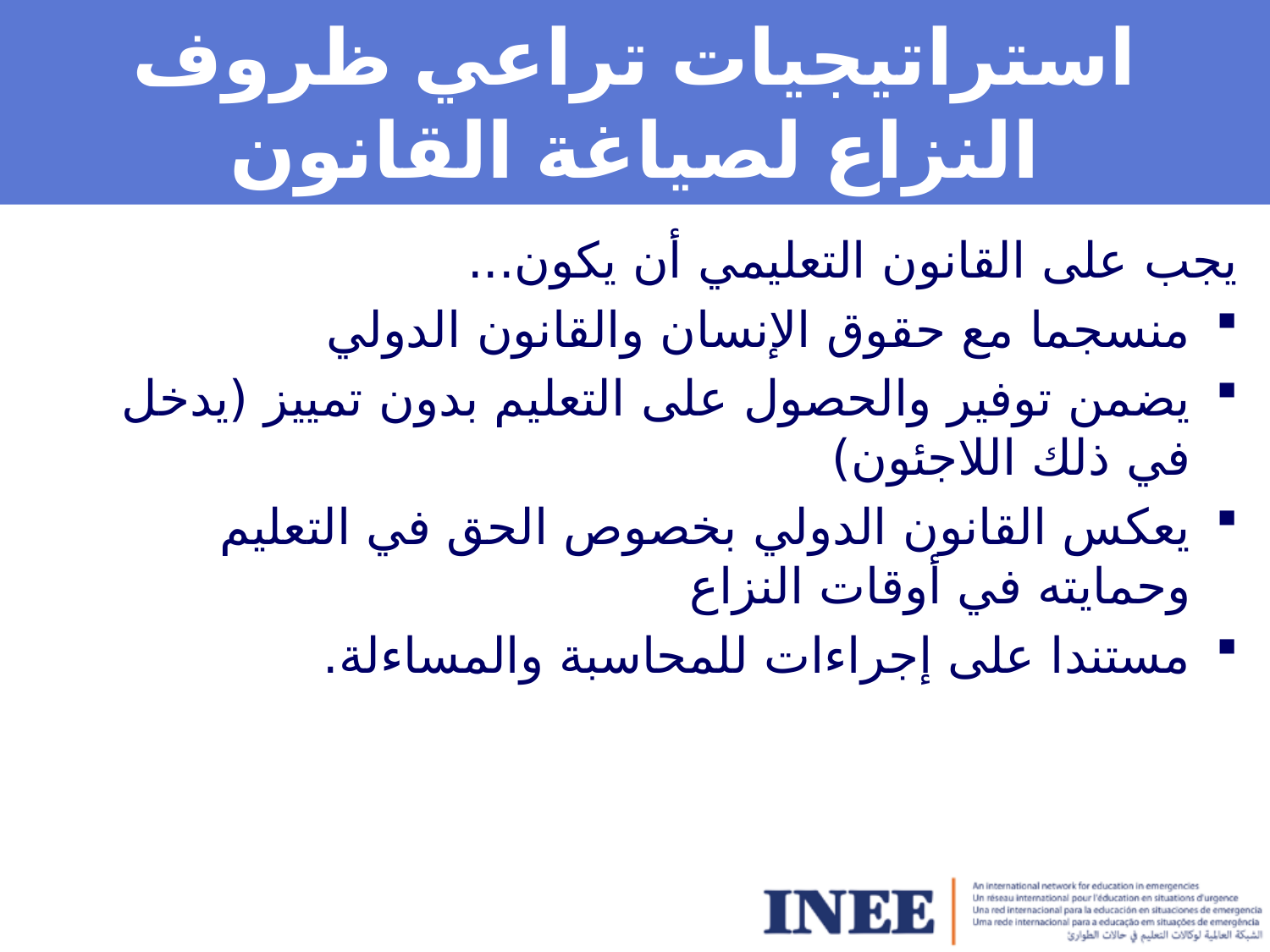

# استراتيجيات تراعي ظروف النزاع لصياغة القانون
يجب على القانون التعليمي أن يكون...
منسجما مع حقوق الإنسان والقانون الدولي
يضمن توفير والحصول على التعليم بدون تمييز (يدخل في ذلك اللاجئون)
يعكس القانون الدولي بخصوص الحق في التعليم وحمايته في أوقات النزاع
مستندا على إجراءات للمحاسبة والمساءلة.